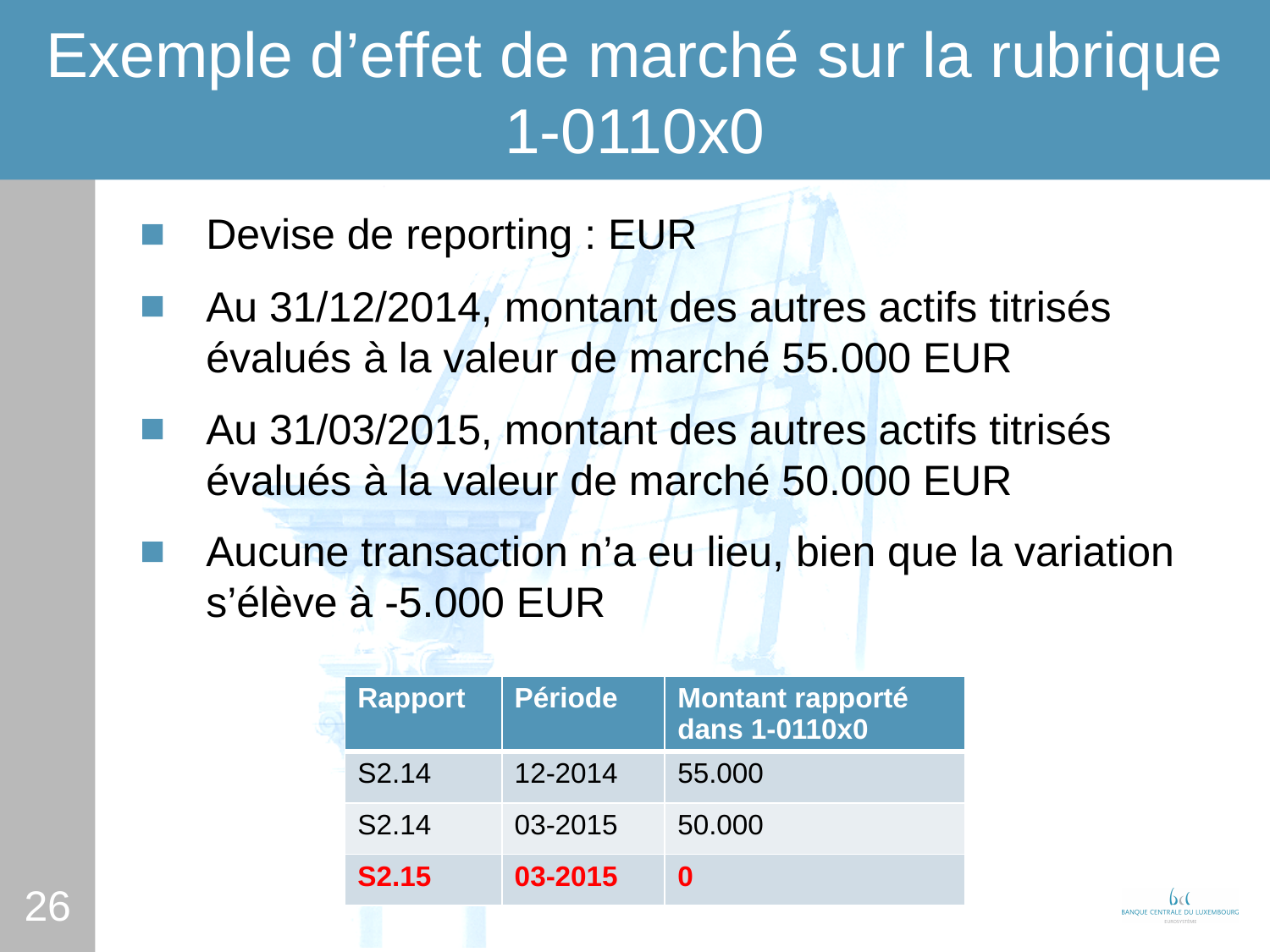

# Exemple d’effet de marché sur la rubrique 1-0110x0
Devise de reporting : EUR
Au 31/12/2014, montant des autres actifs titrisés évalués à la valeur de marché 55.000 EUR
Au 31/03/2015, montant des autres actifs titrisés évalués à la valeur de marché 50.000 EUR
Aucune transaction n’a eu lieu, bien que la variation s’élève à -5.000 EUR
| Rapport | Période | Montant rapporté dans 1-0110x0 |
| --- | --- | --- |
| S2.14 | 12-2014 | 55.000 |
| S2.14 | 03-2015 | 50.000 |
| S2.15 | 03-2015 | 0 |
26